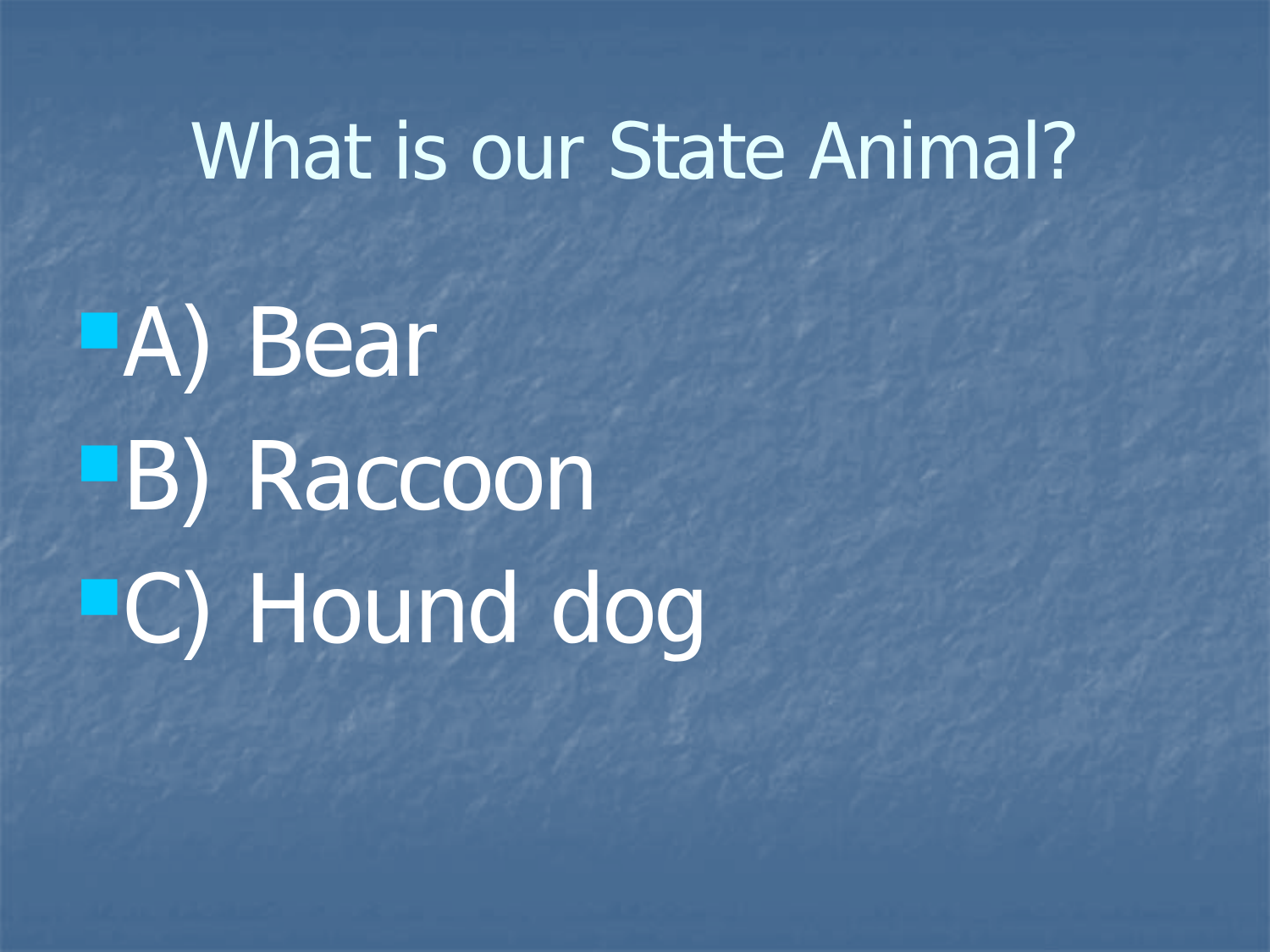

# What is our State Animal?
A) Bear
B) Raccoon
C) Hound dog